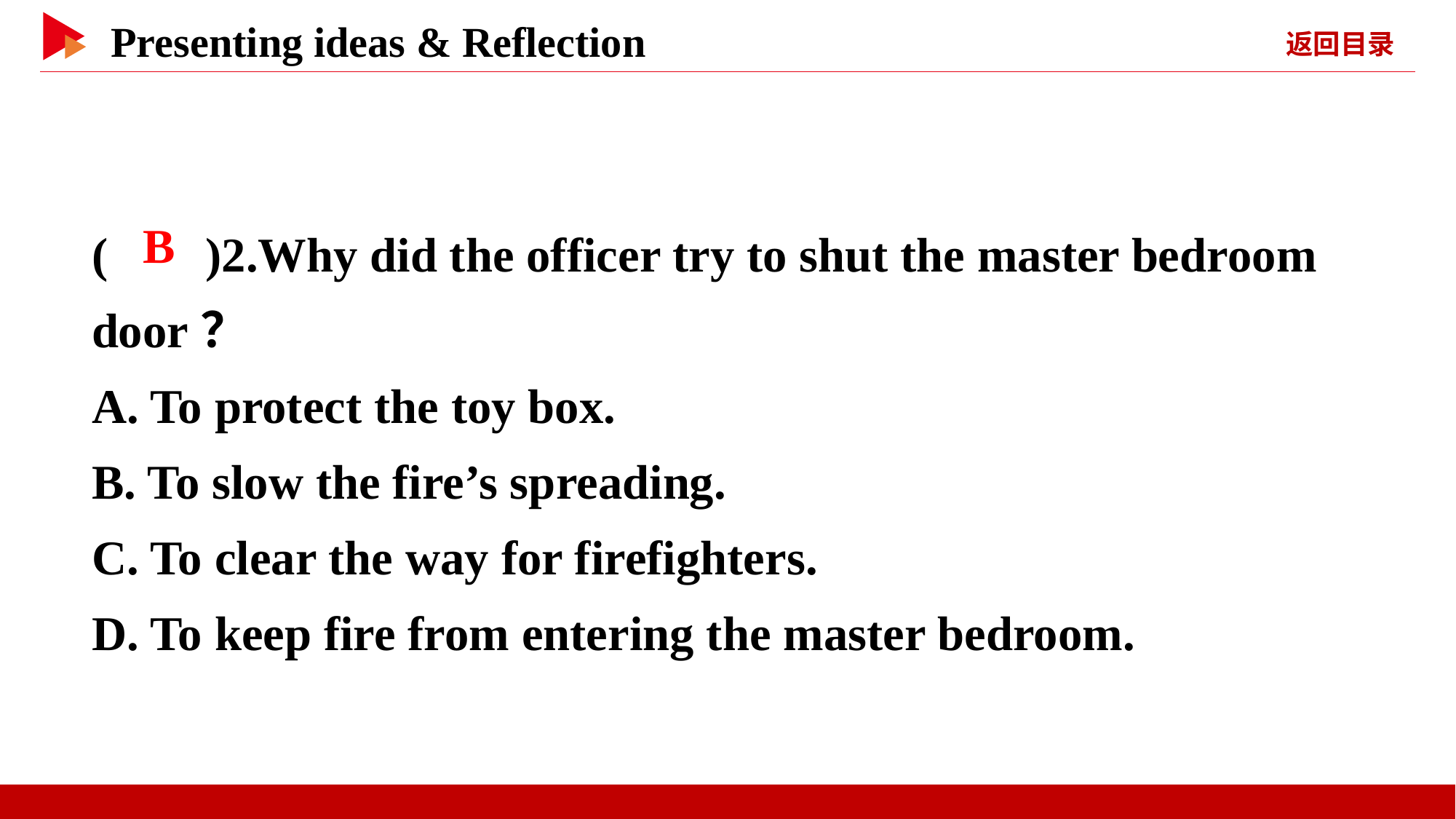

(        )2.Why did the officer try to shut the master bedroom door？
A. To protect the toy box.
B. To slow the fire’s spreading.
C. To clear the way for firefighters.
D. To keep fire from entering the master bedroom.
   B